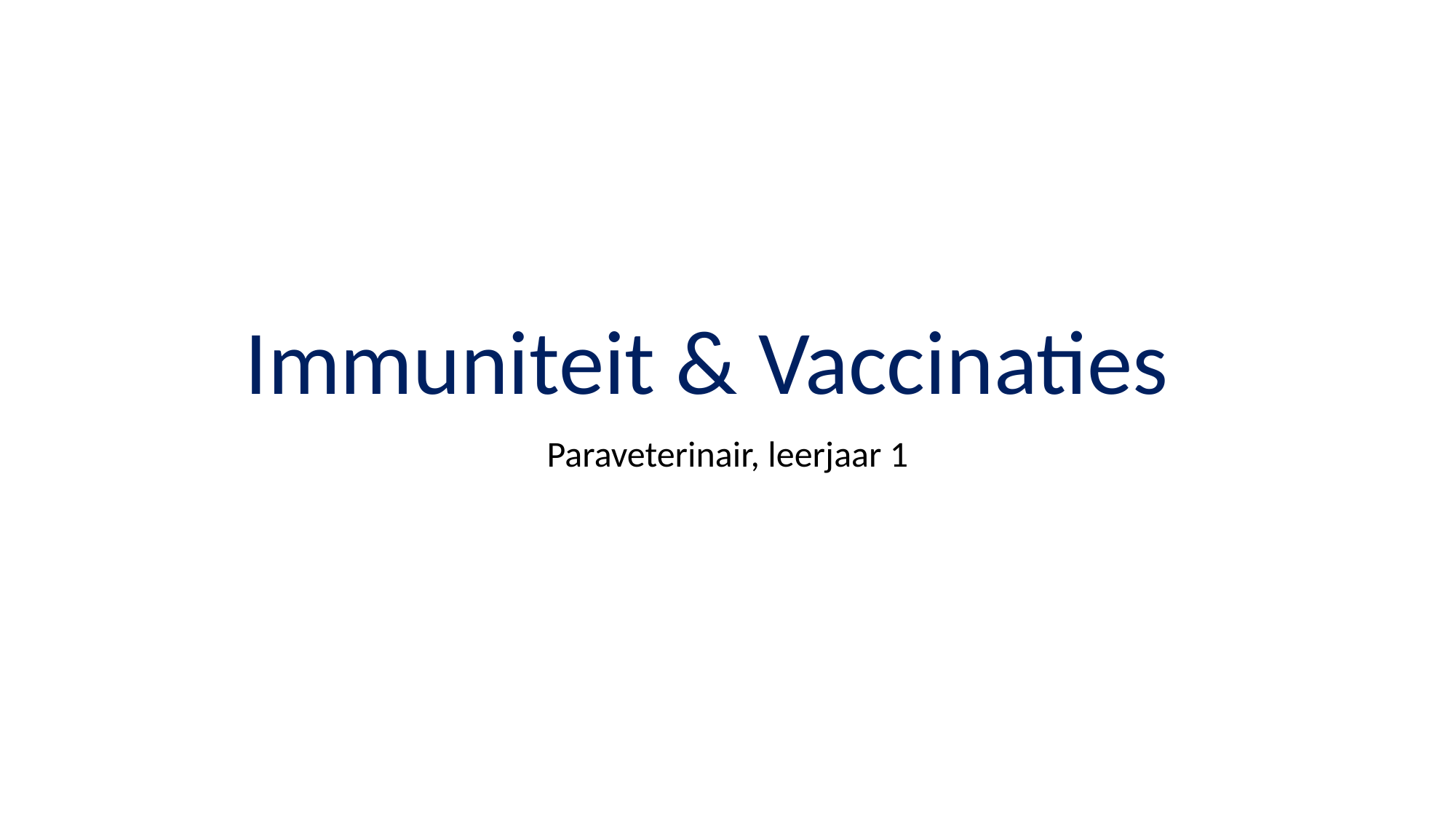

# Immuniteit & Vaccinaties
Paraveterinair, leerjaar 1